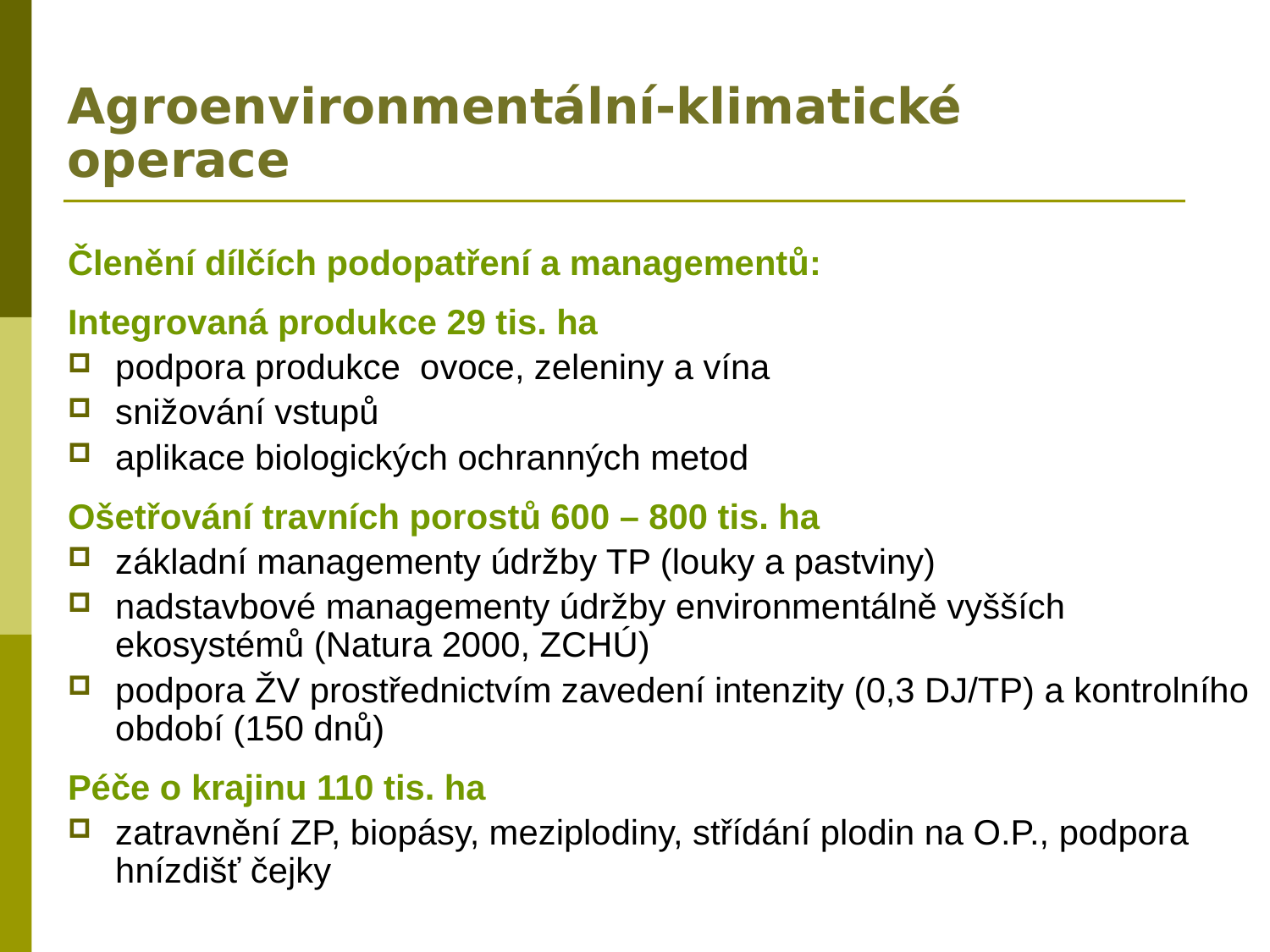

# Agroenvironmentální-klimatické operace

Členění dílčích podopatření a managementů:
Integrovaná produkce 29 tis. ha
podpora produkce  ovoce, zeleniny a vína
snižování vstupů
aplikace biologických ochranných metod
Ošetřování travních porostů 600 – 800 tis. ha
základní managementy údržby TP (louky a pastviny)
nadstavbové managementy údržby environmentálně vyšších ekosystémů (Natura 2000, ZCHÚ)
podpora ŽV prostřednictvím zavedení intenzity (0,3 DJ/TP) a kontrolního období (150 dnů)
Péče o krajinu 110 tis. ha
zatravnění ZP, biopásy, meziplodiny, střídání plodin na O.P., podpora hnízdišť čejky